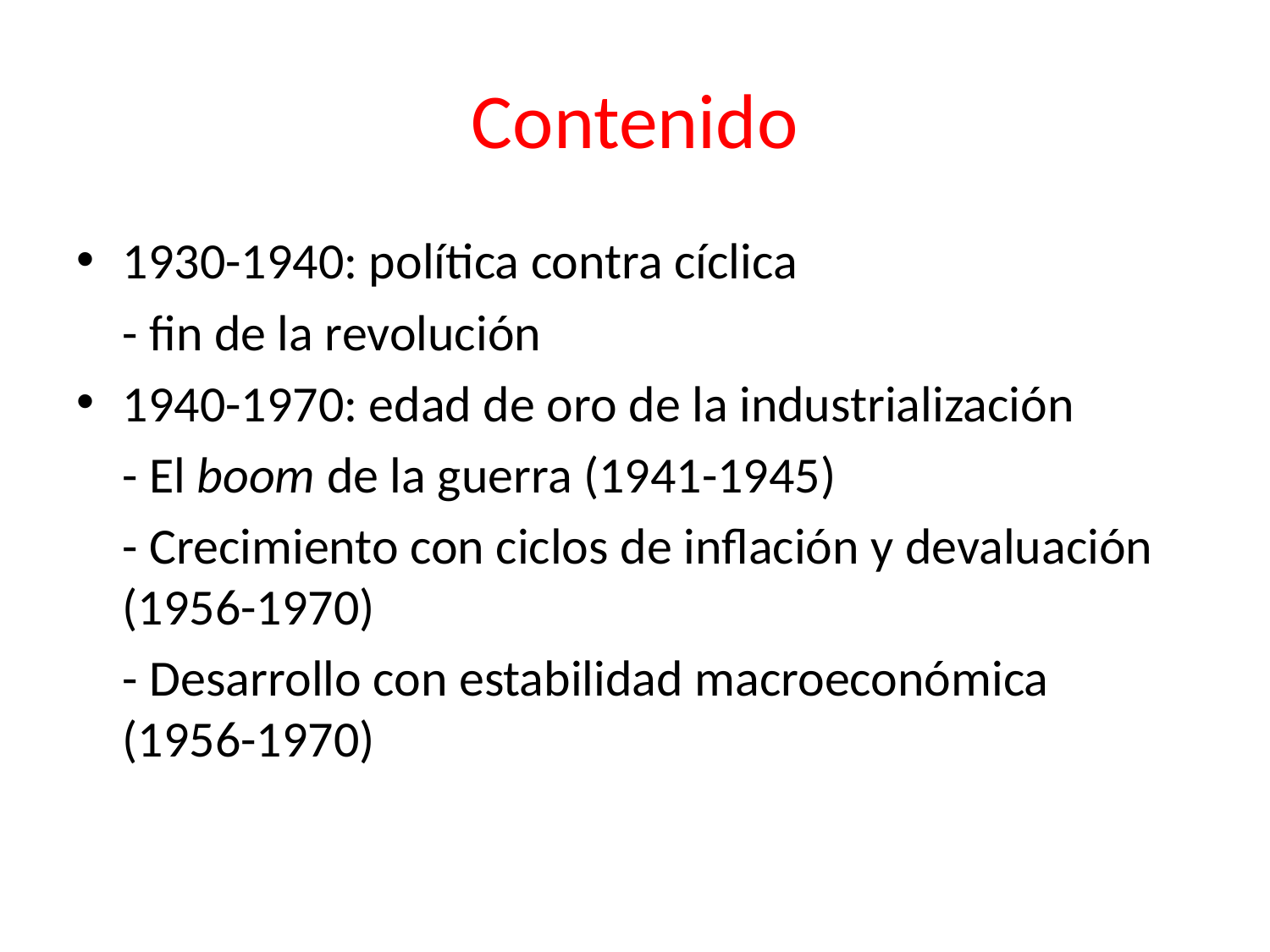

# Contenido
1930-1940: política contra cíclica
	- fin de la revolución
1940-1970: edad de oro de la industrialización
	- El boom de la guerra (1941-1945)
	- Crecimiento con ciclos de inflación y devaluación (1956-1970)
	- Desarrollo con estabilidad macroeconómica (1956-1970)